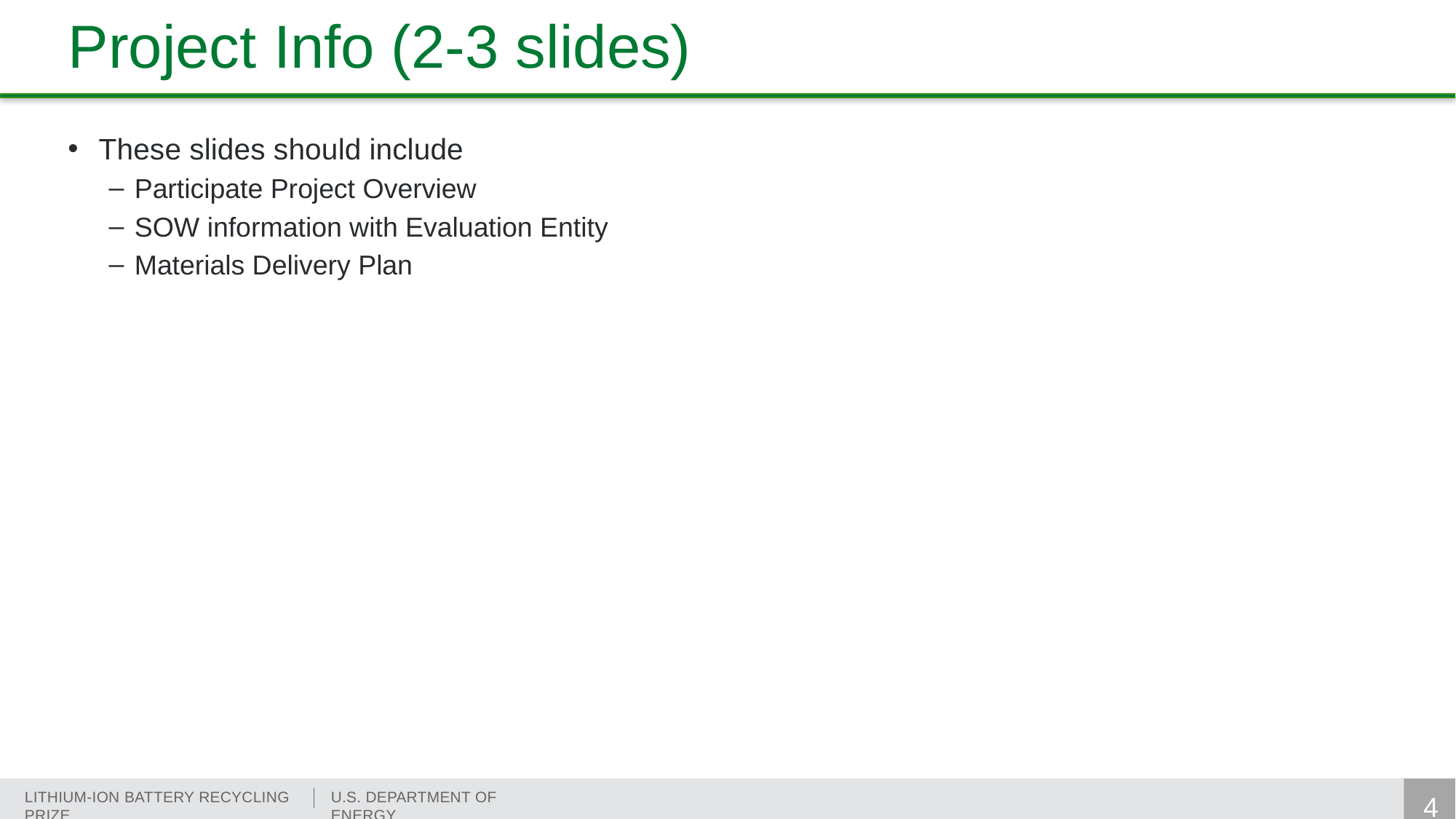

# Project Info (2-3 slides)
These slides should include
Participate Project Overview
SOW information with Evaluation Entity
Materials Delivery Plan
4